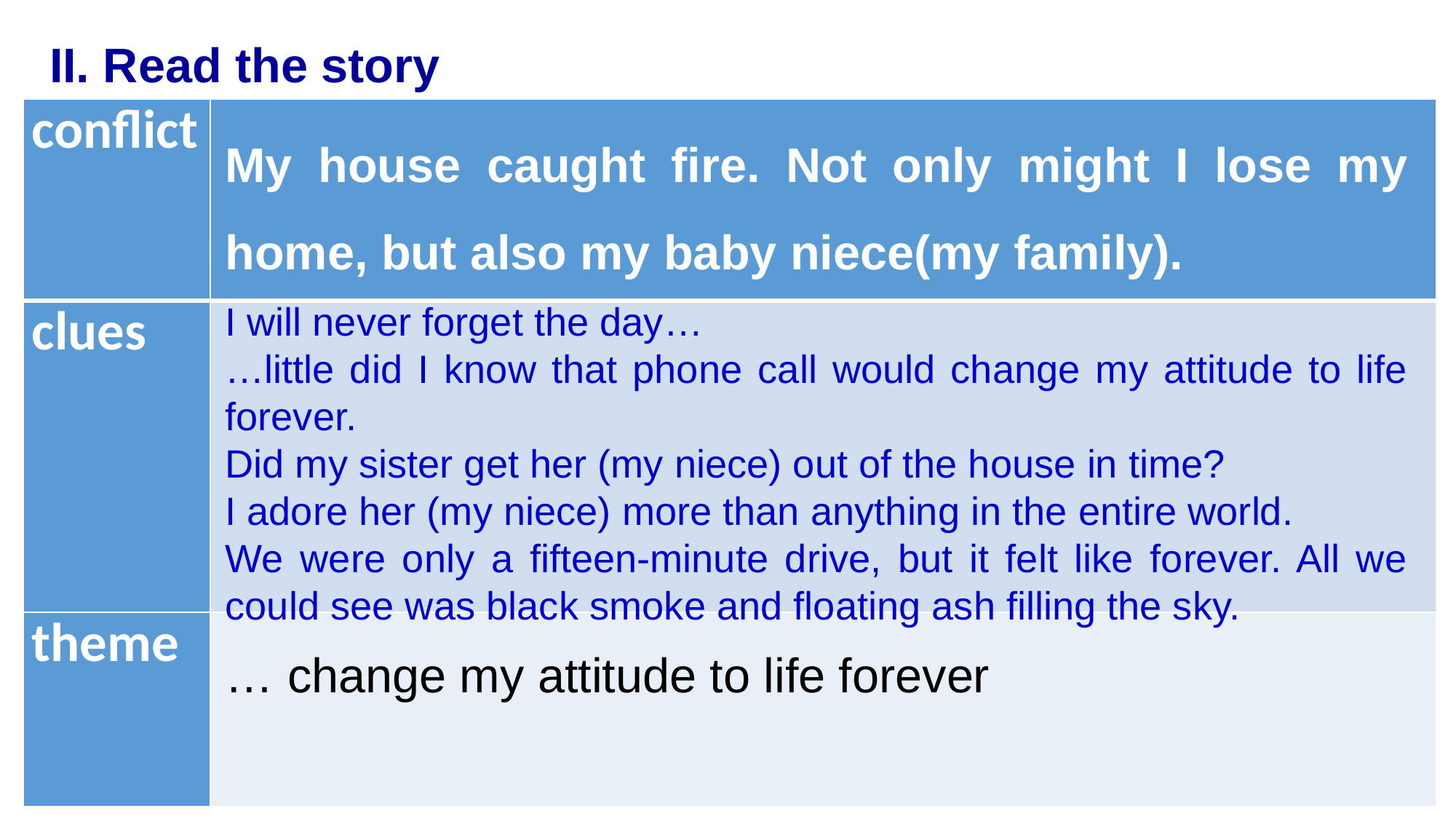

II. Read the story
| conflict |  |
| --- | --- |
| clues |  |
| theme |  |
My house caught fire. Not only might I lose my home, but also my baby niece(my family).

I will never forget the day…
…little did I know that phone call would change my attitude to life forever.
Did my sister get her (my niece) out of the house in time?
I adore her (my niece) more than anything in the entire world.
We were only a fifteen-minute drive, but it felt like forever. All we could see was black smoke and floating ash filling the sky.
… change my attitude to life forever